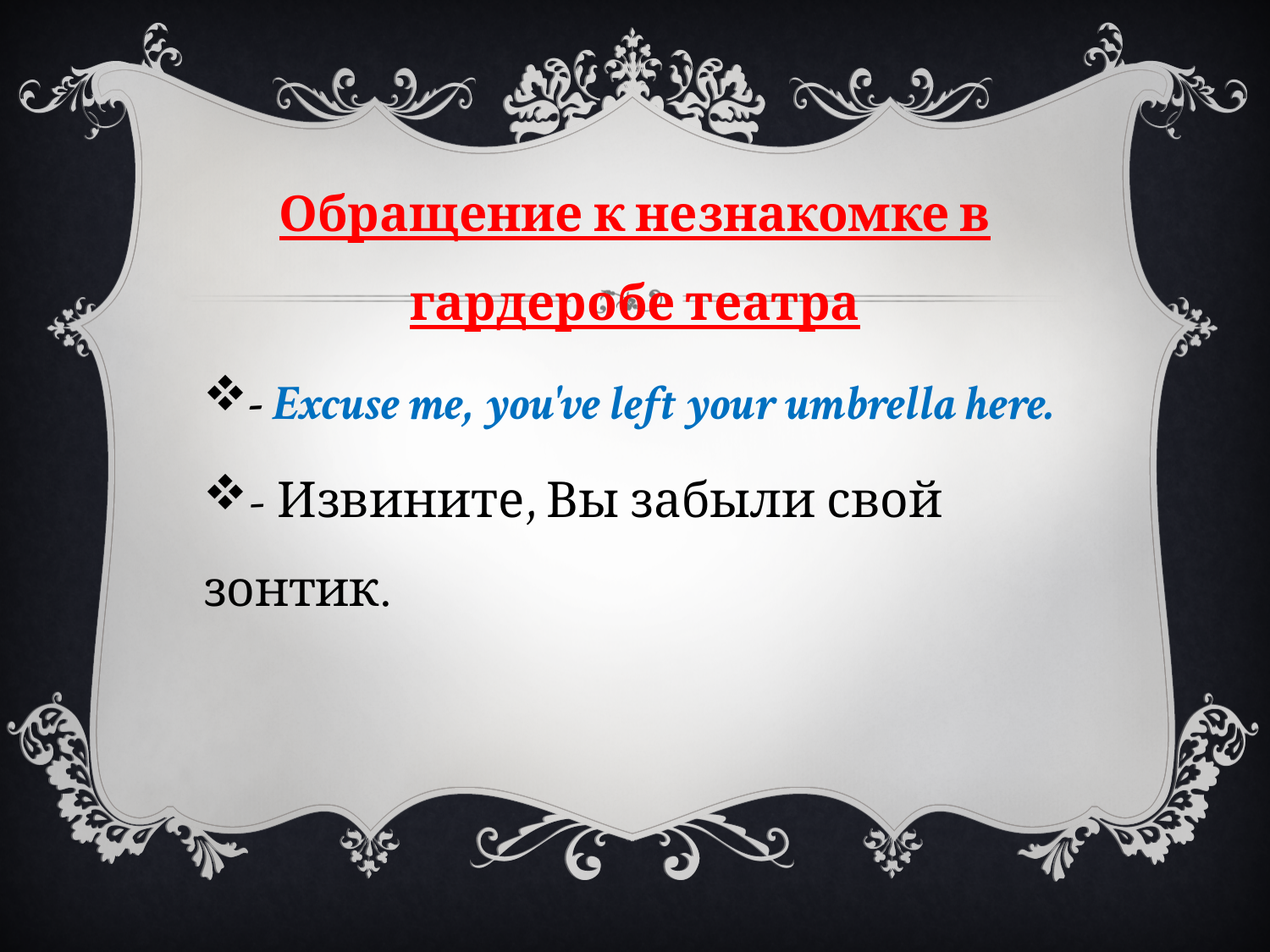

Обращение к незнакомке в гардеробе театра
- Excuse me, you've left your umbrella here.
- Извините, Вы забыли свой зонтик.

#